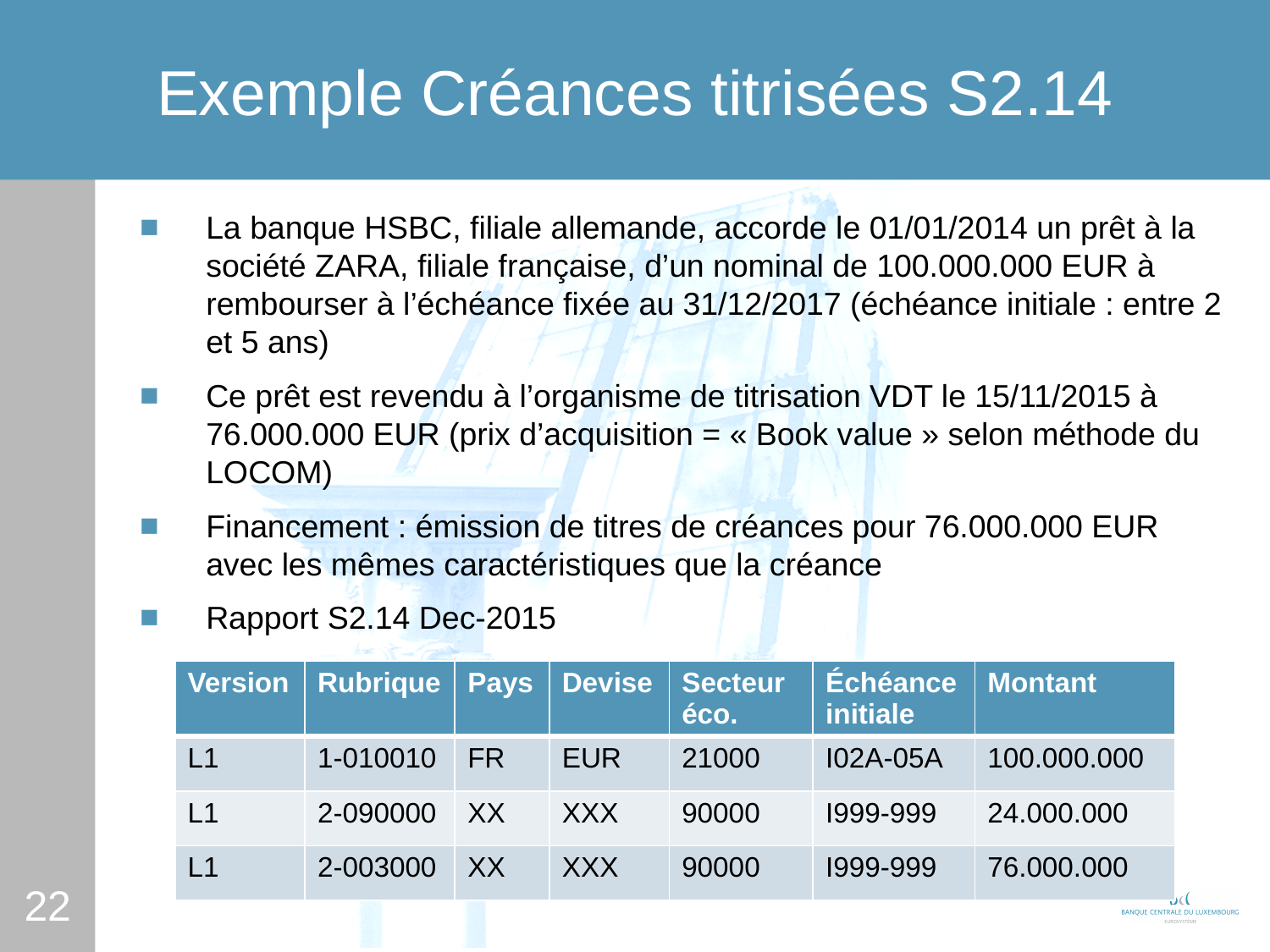

# Exemple Créances titrisées S2.14
La banque HSBC, filiale allemande, accorde le 01/01/2014 un prêt à la société ZARA, filiale française, d’un nominal de 100.000.000 EUR à rembourser à l’échéance fixée au 31/12/2017 (échéance initiale : entre 2 et 5 ans)
Ce prêt est revendu à l’organisme de titrisation VDT le 15/11/2015 à 76.000.000 EUR (prix d’acquisition = « Book value » selon méthode du LOCOM)
Financement : émission de titres de créances pour 76.000.000 EUR avec les mêmes caractéristiques que la créance
Rapport S2.14 Dec-2015

| Version | Rubrique | Pays | Devise | Secteur éco. | Échéance initiale | Montant |
| --- | --- | --- | --- | --- | --- | --- |
| L1 | 1-010010 | FR | EUR | 21000 | I02A-05A | 100.000.000 |
| L1 | 2-090000 | XX | XXX | 90000 | I999-999 | 24.000.000 |
| L1 | 2-003000 | XX | XXX | 90000 | I999-999 | 76.000.000 |
22